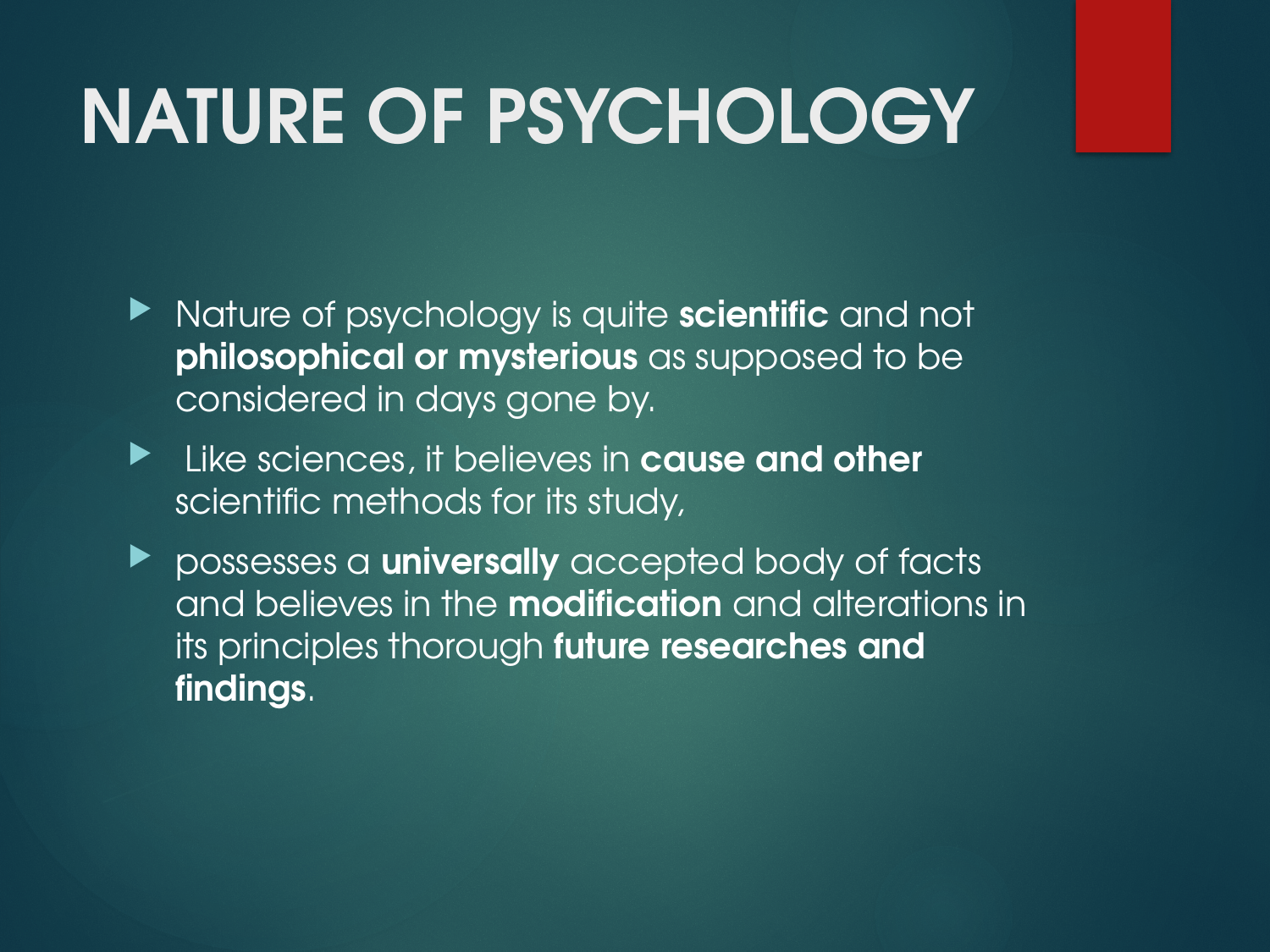

# NATURE OF PSYCHOLOGY
Nature of psychology is quite scientific and not philosophical or mysterious as supposed to be considered in days gone by.
 Like sciences, it believes in cause and other scientific methods for its study,
possesses a universally accepted body of facts and believes in the modification and alterations in its principles thorough future researches and findings.